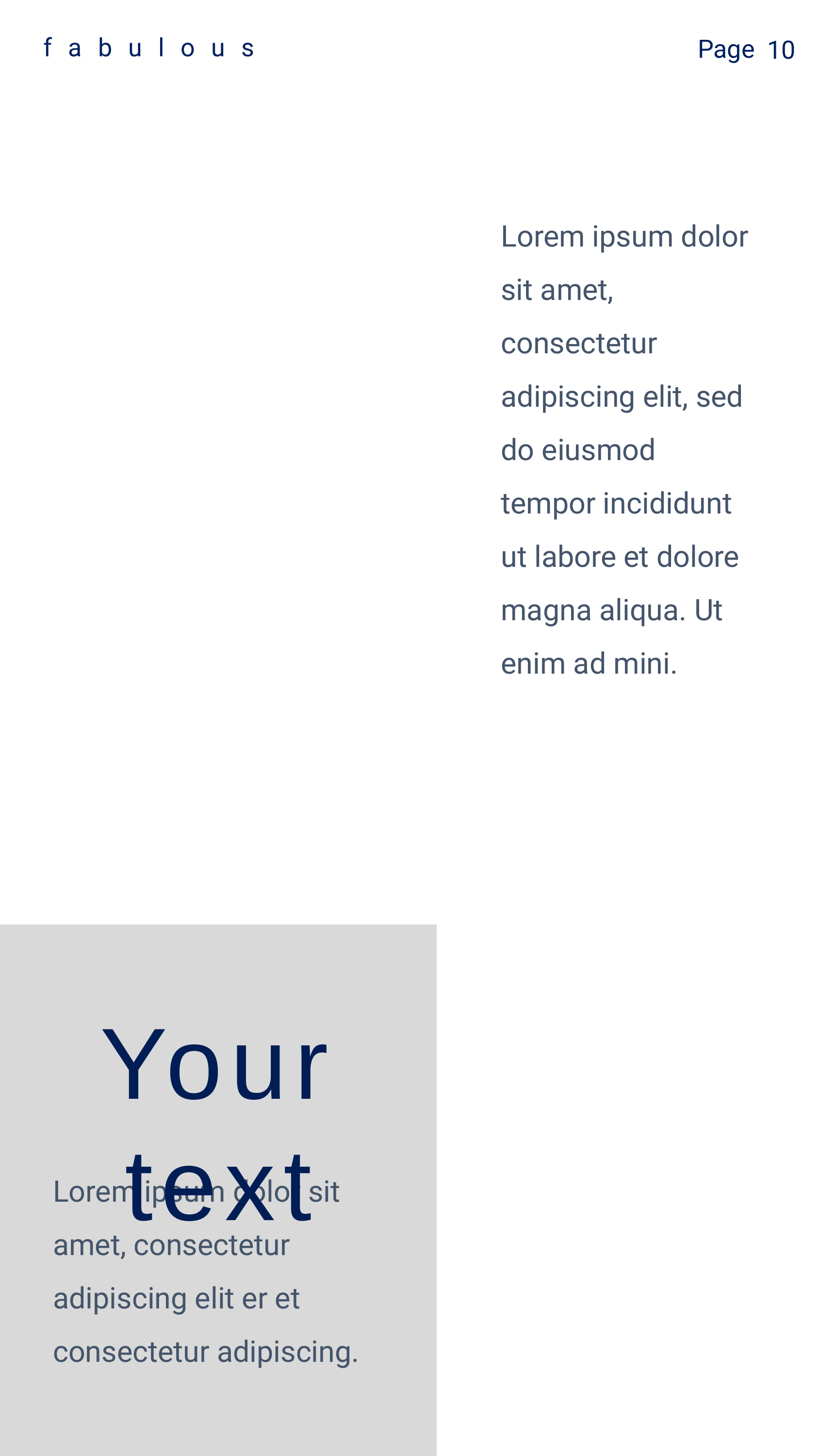

Lorem ipsum dolor sit amet, consectetur adipiscing elit, sed do eiusmod tempor incididunt ut labore et dolore magna aliqua. Ut enim ad mini.

Your text
Lorem ipsum dolor sit amet, consectetur adipiscing elit er et  consectetur adipiscing.